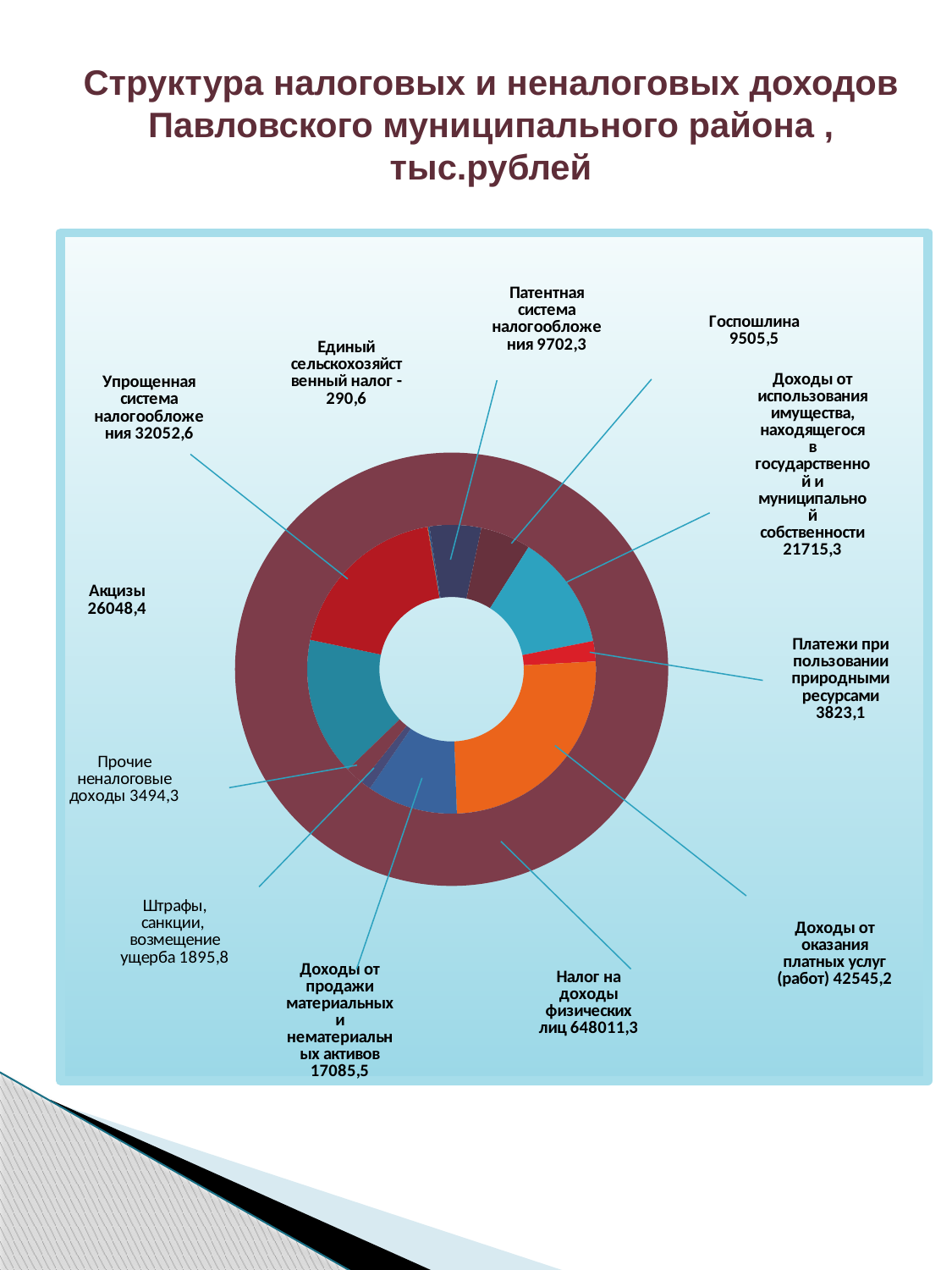

Структура налоговых и неналоговых доходов Павловского муниципального района , тыс.рублей

[unsupported chart]

[unsupported chart]